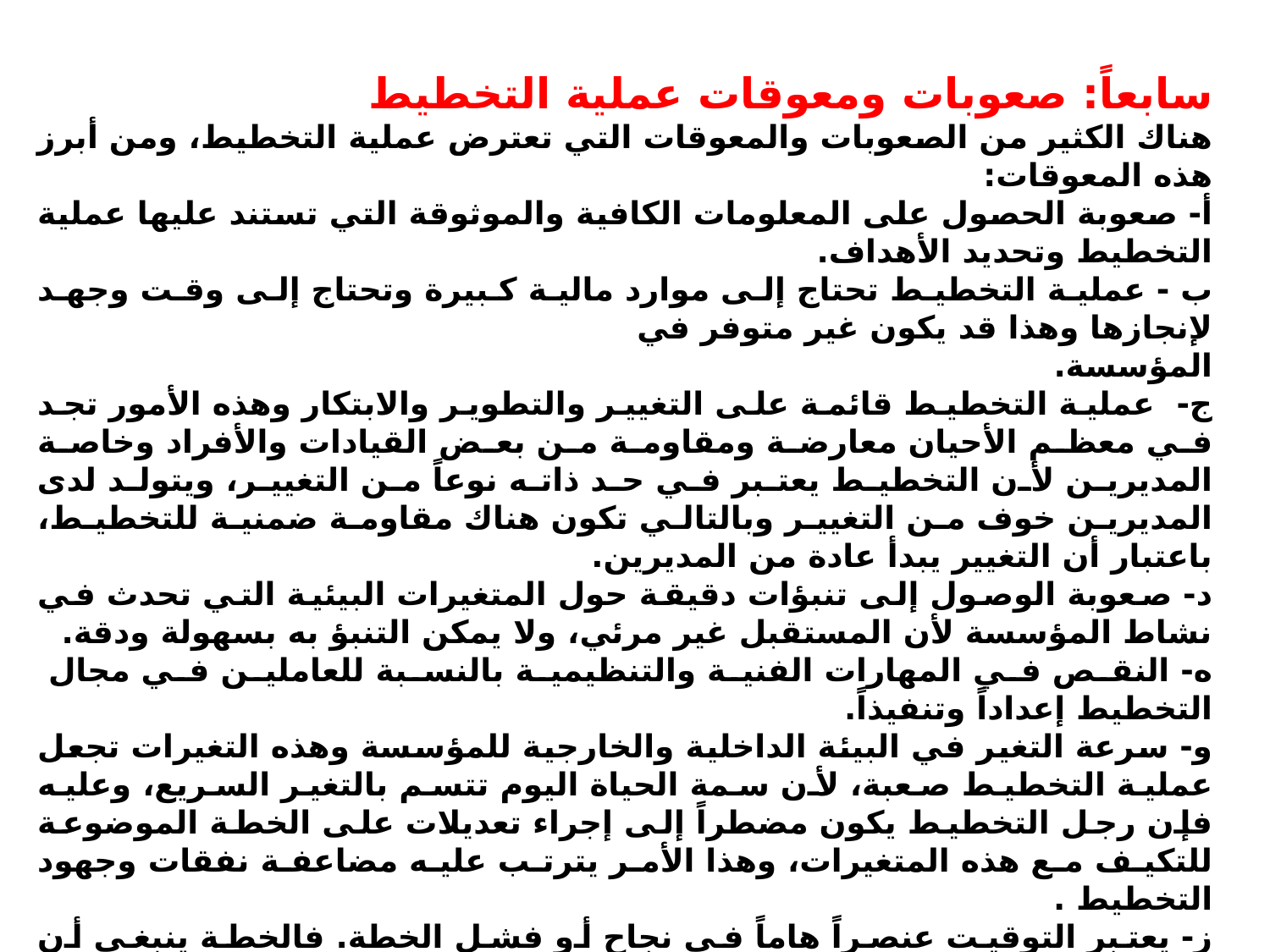

سابعاً: صعوبات ومعوقات عملية التخطيط
هناك الكثير من الصعوبات والمعوقات التي تعترض عملية التخطيط، ومن أبرز هذه المعوقات:
أ- صعوبة الحصول على المعلومات الكافية والموثوقة التي تستند عليها عملية التخطيط وتحديد الأهداف.
ب - عملية التخطيط تحتاج إلى موارد مالية كبيرة وتحتاج إلى وقت وجهد لإنجازها وهذا قد يكون غير متوفر في
المؤسسة.
ج-  عملية التخطيط قائمة على التغيير والتطوير والابتكار وهذه الأمور تجد في معظم الأحيان معارضة ومقاومة من بعض القيادات والأفراد وخاصة المديرين لأن التخطيط يعتبر في حد ذاته نوعاً من التغيير، ويتولد لدى المديرين خوف من التغيير وبالتالي تكون هناك مقاومة ضمنية للتخطيط، باعتبار أن التغيير يبدأ عادة من المديرين.
د- صعوبة الوصول إلى تنبؤات دقيقة حول المتغيرات البيئية التي تحدث في نشاط المؤسسة لأن المستقبل غير مرئي، ولا يمكن التنبؤ به بسهولة ودقة.
ه- النقص في المهارات الفنية والتنظيمية بالنسبة للعاملين في مجال  التخطيط إعداداً وتنفيذاً.
و- سرعة التغير في البيئة الداخلية والخارجية للمؤسسة وهذه التغيرات تجعل عملية التخطيط صعبة، لأن سمة الحياة اليوم تتسم بالتغير السريع، وعليه فإن رجل التخطيط يكون مضطراً إلى إجراء تعديلات على الخطة الموضوعة للتكيف مع هذه المتغيرات، وهذا الأمر يترتب عليه مضاعفة نفقات وجهود التخطيط .
ز- يعتبر التوقيت عنصراً هاماً في نجاح أو فشل الخطة. فالخطة ينبغي أن تجدول زمنياً بشكل يتحدد فيه وقت ابتداء الأنشطة وفترة إنجازها، كما ينبغي على القائمين بعملية التخطيط أن يأخذوا بعين الاعتبار أن أحد أهم أهداف التخطيط هو الاستخدام الأمثل لكافة الموارد والذي لا يأتي إلا بالتوزيع السليم لهذه الموارد ووقت احتياجها على ضوء الخطط المرسومة والمدروسة مسبقاً.
ح- ارتباط كفاءة التخطيط بالفترة الزمنية المحددة لها، فالخطة التي تغطي فترة زمنية طويـلة تـكـون أكــــثر عرضــــــــــة
لمتغيرات غير متوقعة ووقوع أحداث خارجة عن توقعات المديرين.
وقد يكون المديرين أقل خبرة وكفاءة في ممارسة عملية التنبؤ الدقيق للمتغيرات خلال فترات طويلة وبالتالي كلمـــــــــــــــا طالت مدة التخطيط كلما انخفضت كفاية المديرين على التنبؤ والعكس صحيح .